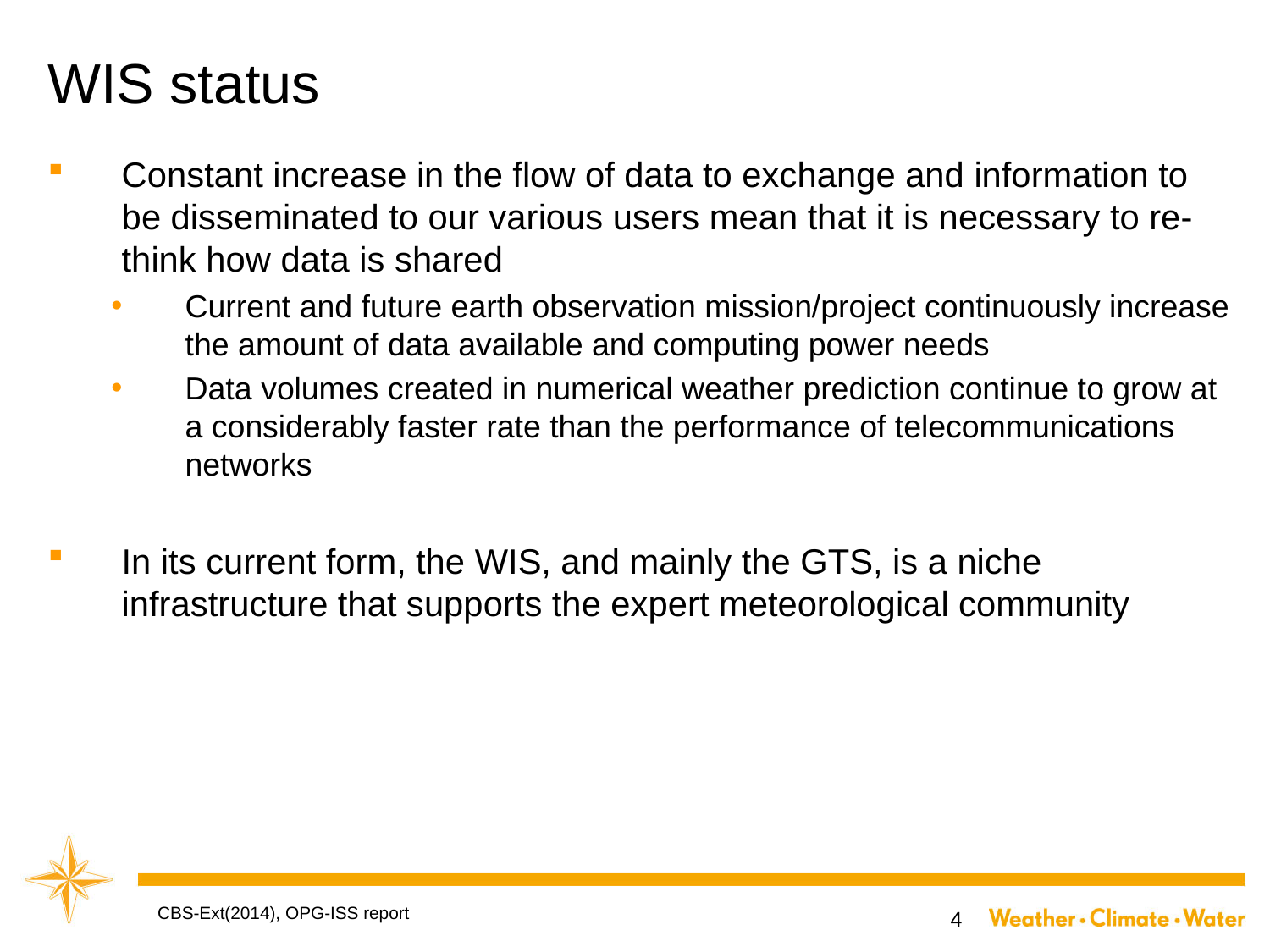

# WIS status
Constant increase in the flow of data to exchange and information to be disseminated to our various users mean that it is necessary to re-think how data is shared
Current and future earth observation mission/project continuously increase the amount of data available and computing power needs
Data volumes created in numerical weather prediction continue to grow at a considerably faster rate than the performance of telecommunications networks

In its current form, the WIS, and mainly the GTS, is a niche infrastructure that supports the expert meteorological community

CBS-Ext(2014), OPG-ISS report
4